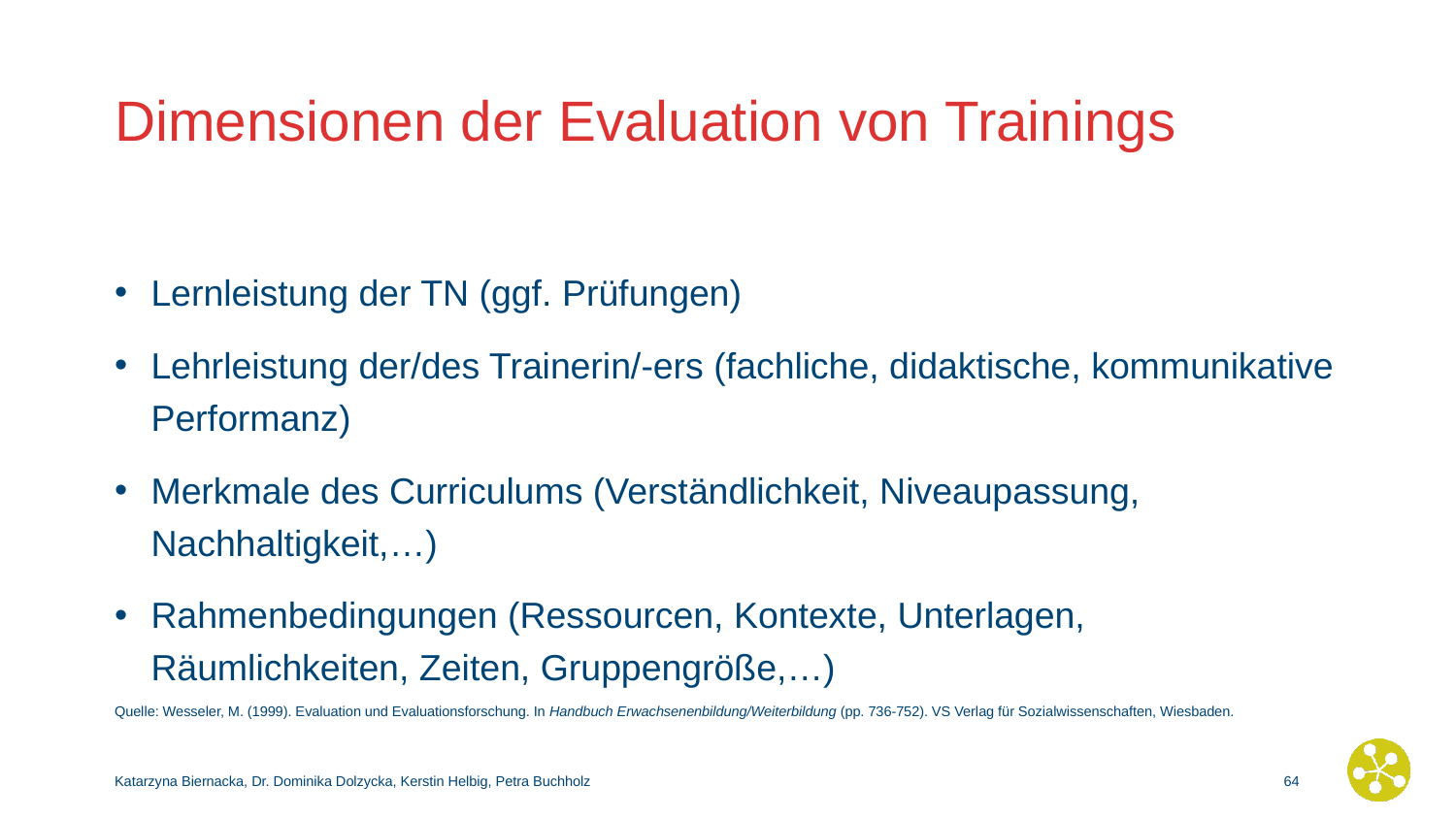

Dimensionen der Evaluation von Trainings
Lernleistung der TN (ggf. Prüfungen)
Lehrleistung der/des Trainerin/-ers (fachliche, didaktische, kommunikative Performanz)
Merkmale des Curriculums (Verständlichkeit, Niveaupassung, Nachhaltigkeit,…)
Rahmenbedingungen (Ressourcen, Kontexte, Unterlagen, Räumlichkeiten, Zeiten, Gruppengröße,…)

Quelle: Wesseler, M. (1999). Evaluation und Evaluationsforschung. In Handbuch Erwachsenenbildung/Weiterbildung (pp. 736-752). VS Verlag für Sozialwissenschaften, Wiesbaden.
Katarzyna Biernacka, Dr. Dominika Dolzycka, Kerstin Helbig, Petra Buchholz
64